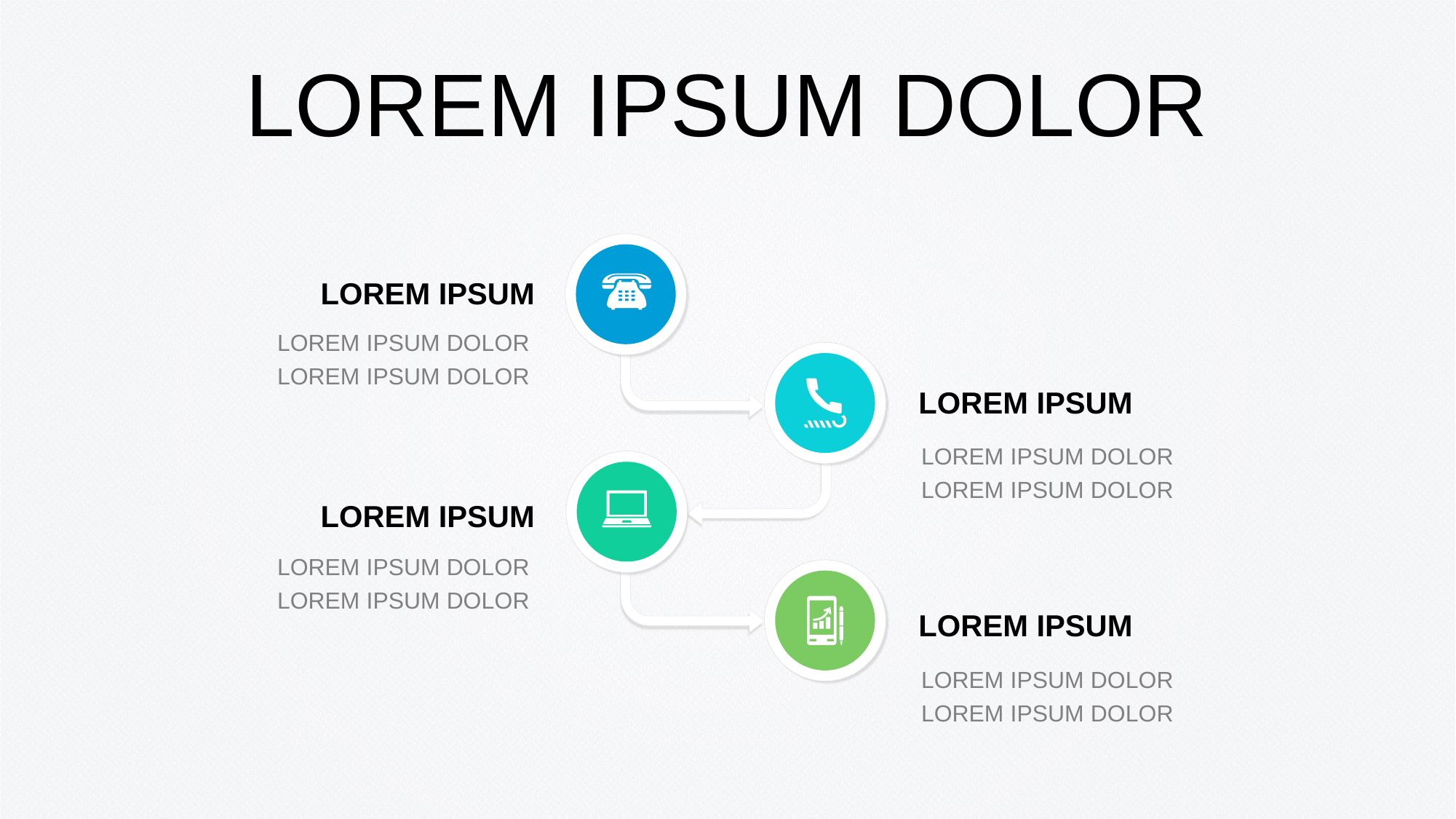

# LOREM IPSUM DOLOR

LOREM IPSUM

LOREM IPSUM DOLOR
LOREM IPSUM DOLOR

LOREM IPSUM

LOREM IPSUM DOLOR
LOREM IPSUM DOLOR

LOREM IPSUM

LOREM IPSUM DOLOR
LOREM IPSUM DOLOR

LOREM IPSUM

LOREM IPSUM DOLOR
LOREM IPSUM DOLOR